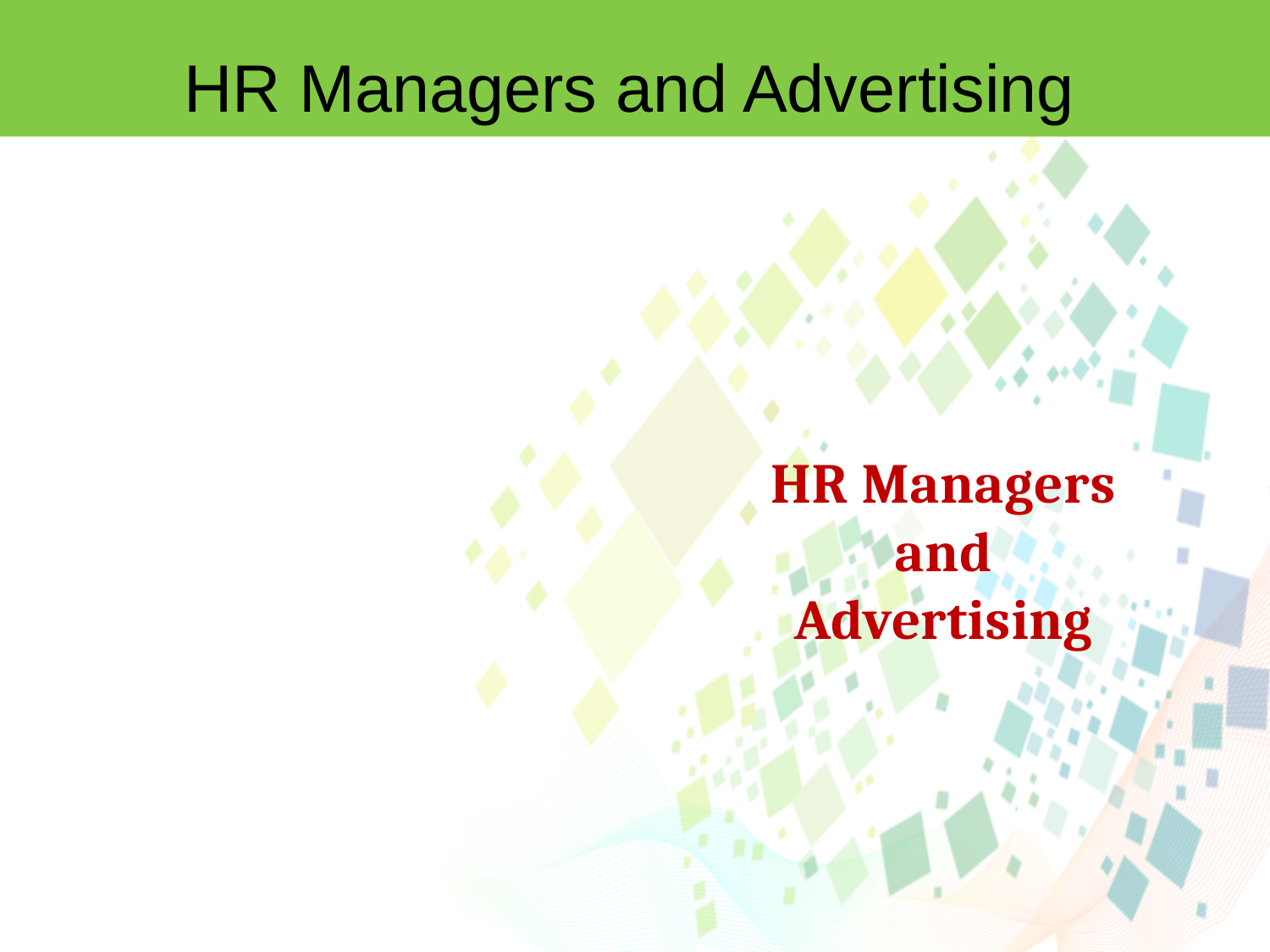

HR Managers and Advertising
HR Managers and Advertising